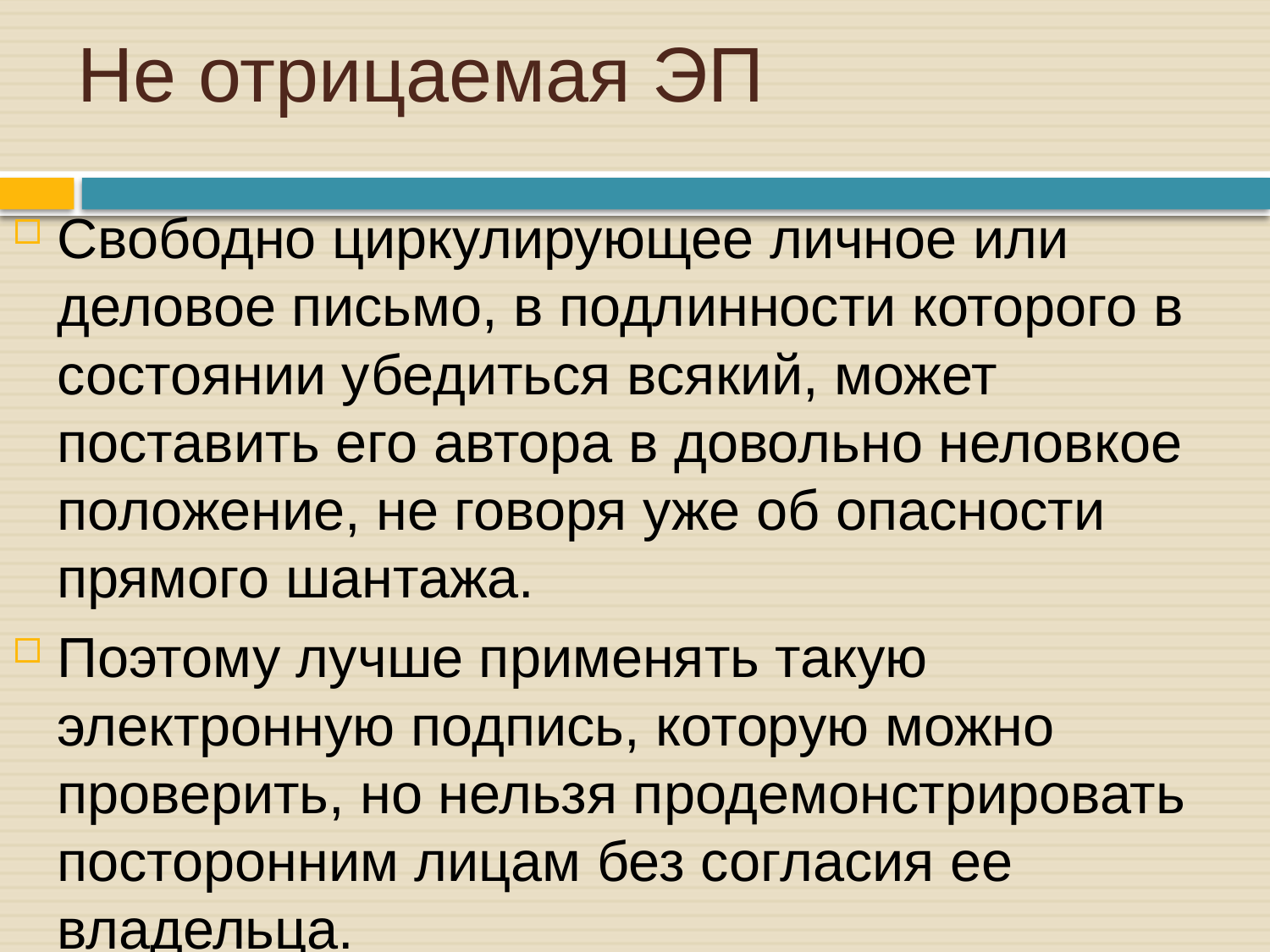

# Не отрицаемая ЭП
Свободно циркулирующее личное или деловое письмо, в подлинности которого в состоянии убедиться всякий, может поставить его автора в довольно неловкое положение, не говоря уже об опасности прямого шантажа.
Поэтому лучше применять такую электронную подпись, которую можно проверить, но нельзя продемонстрировать посторонним лицам без согласия ее владельца.